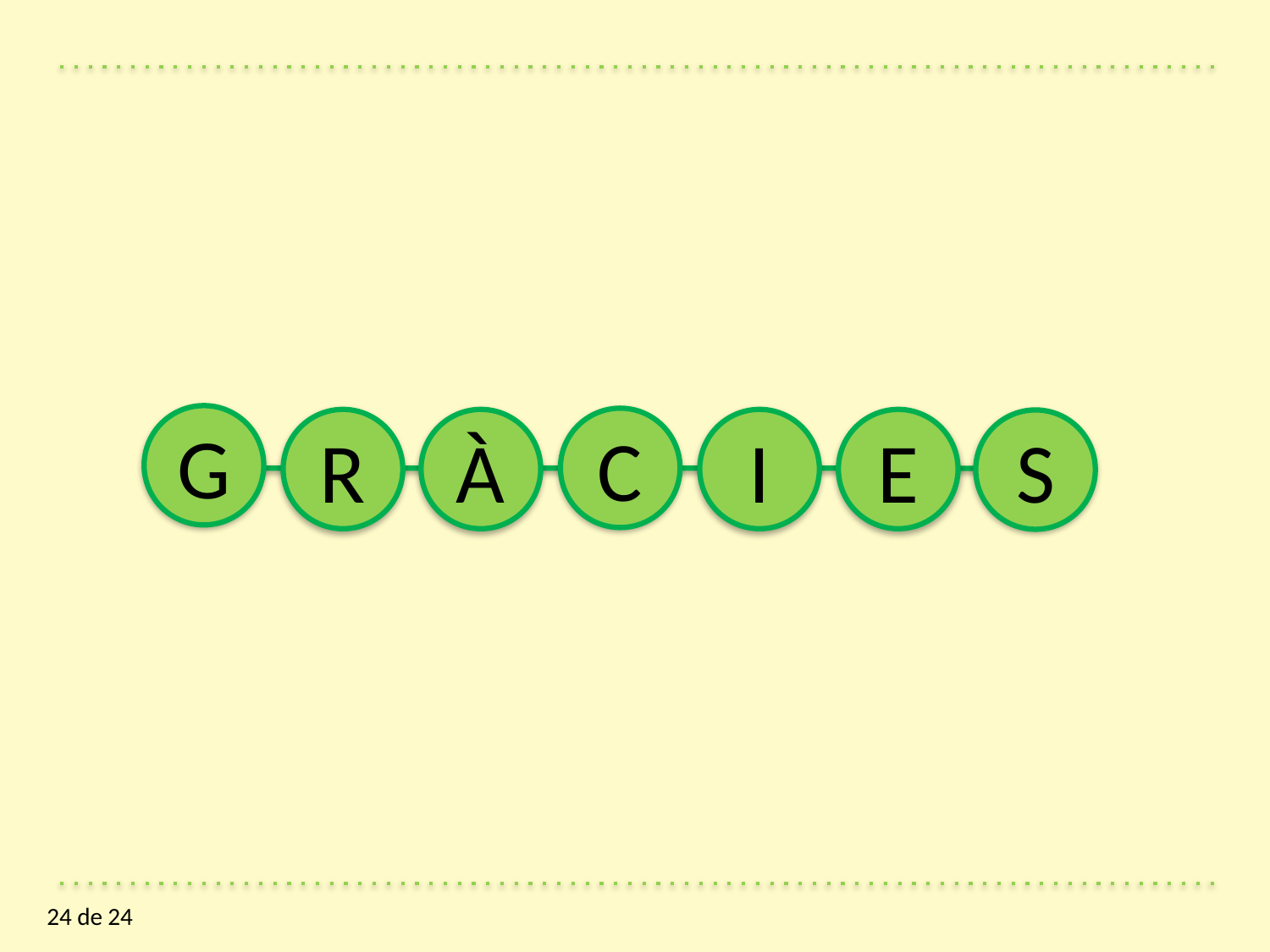

G
C
R
À
I
E
S
24 de 24